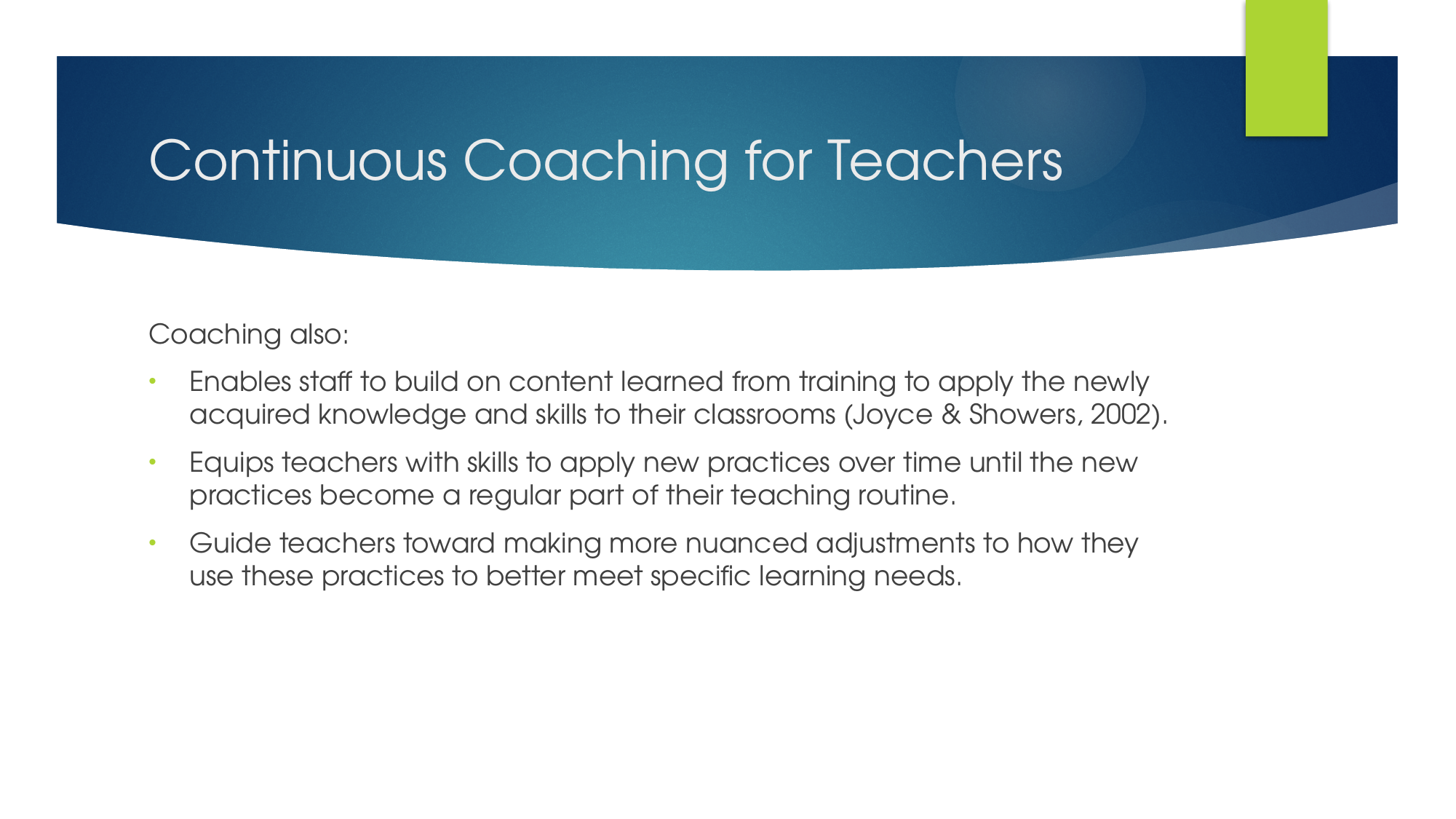

# Continuous Coaching for Teachers
Coaching also:
Enables staff to build on content learned from training to apply the newly acquired knowledge and skills to their classrooms (Joyce & Showers, 2002).
Equips teachers with skills to apply new practices over time until the new practices become a regular part of their teaching routine.
Guide teachers toward making more nuanced adjustments to how they use these practices to better meet specific learning needs.